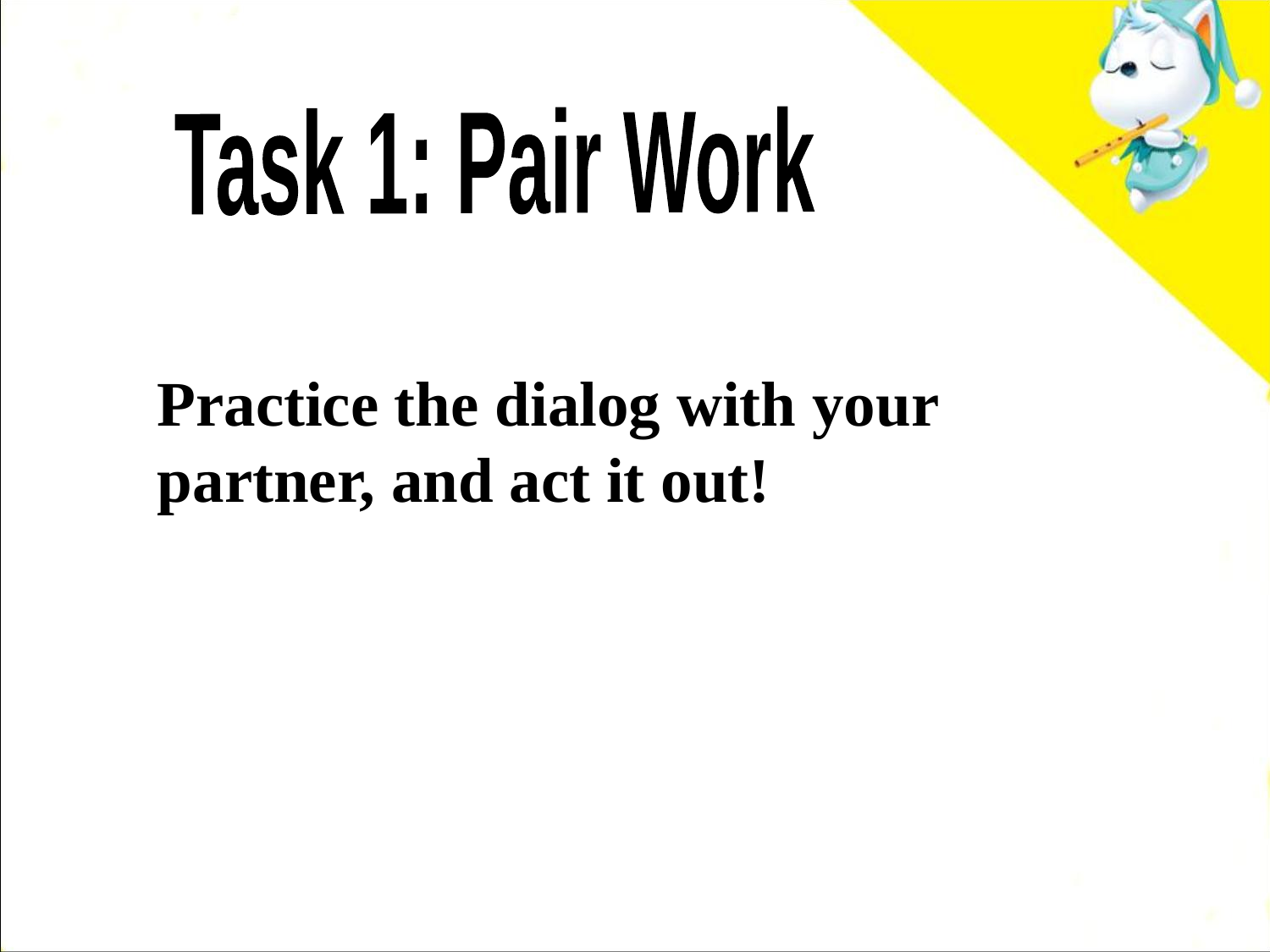

Task 1: Pair Work

Practice the dialog with your partner, and act it out!